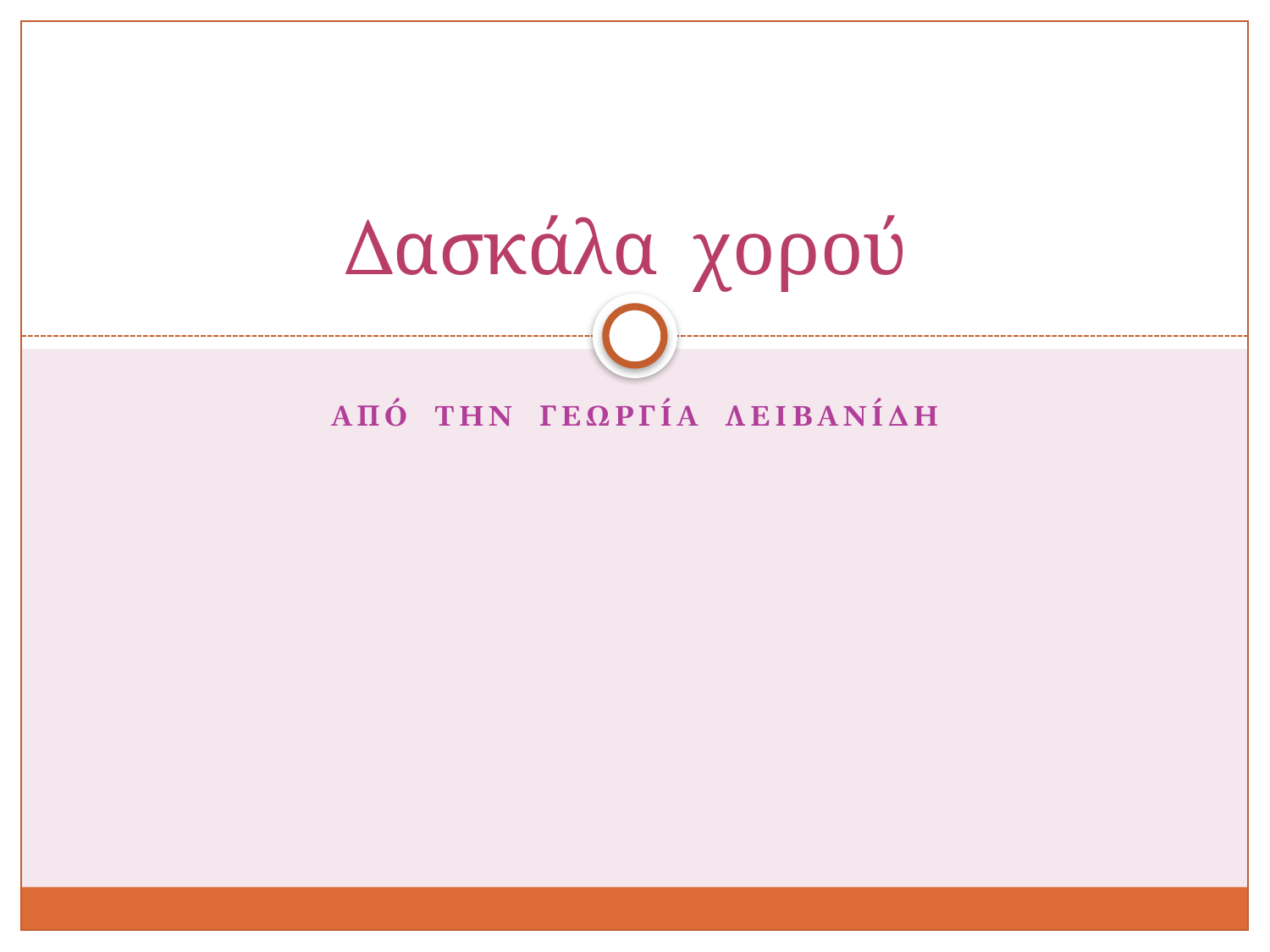

# Δασκάλα  χορού
Από  την  Γεωργία  Λειβανίδη